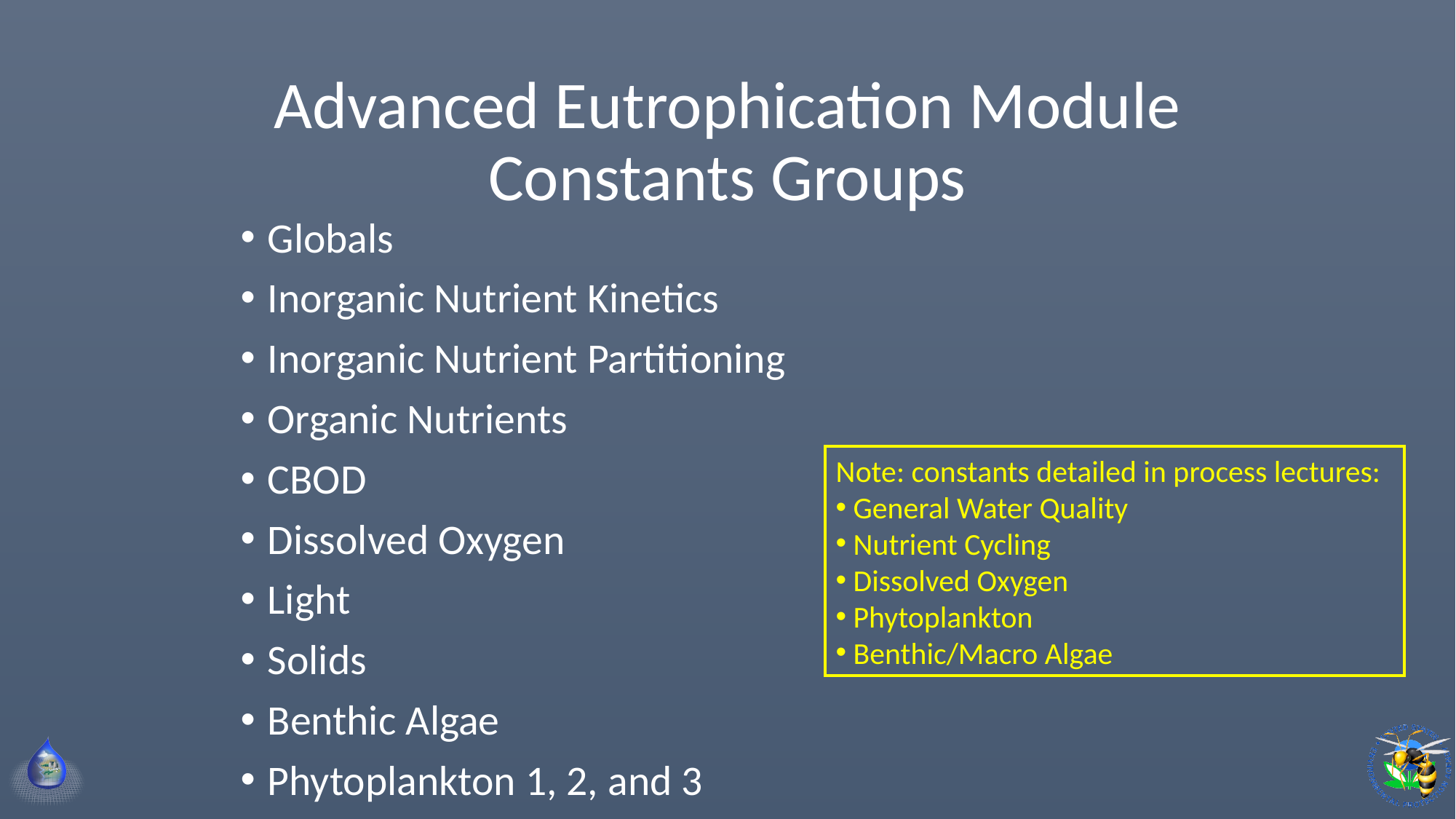

# Advanced Eutrophication Module Constants Groups
Globals
Inorganic Nutrient Kinetics
Inorganic Nutrient Partitioning
Organic Nutrients
CBOD
Dissolved Oxygen
Light
Solids
Benthic Algae
Phytoplankton 1, 2, and 3
Note: constants detailed in process lectures:
 General Water Quality
 Nutrient Cycling
 Dissolved Oxygen
 Phytoplankton
 Benthic/Macro Algae